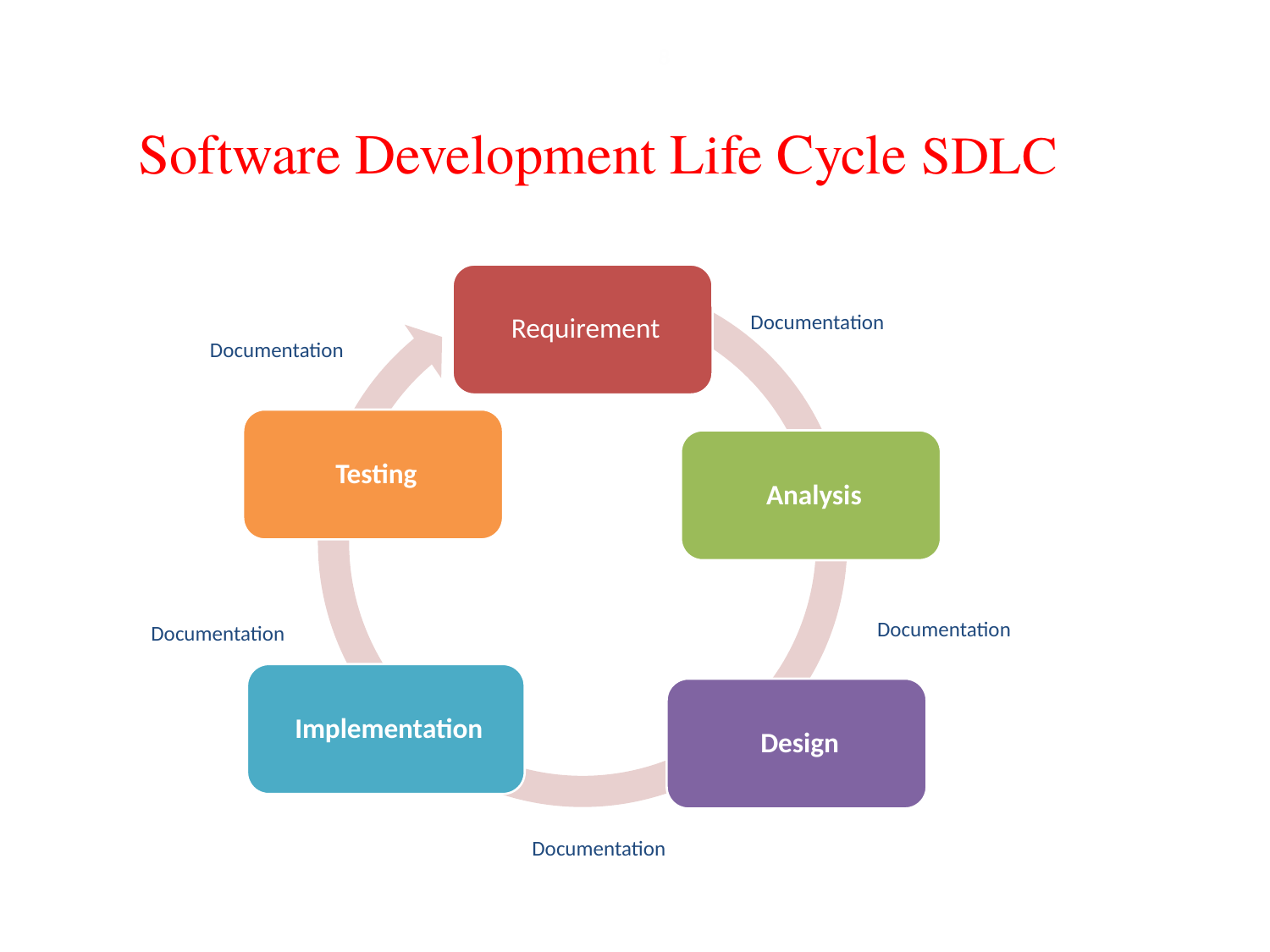

8
# Software Development Life Cycle SDLC
Requirement
Analysis
Design
Implementation
Testing
Documentation
Documentation
Documentation
Documentation
Documentation